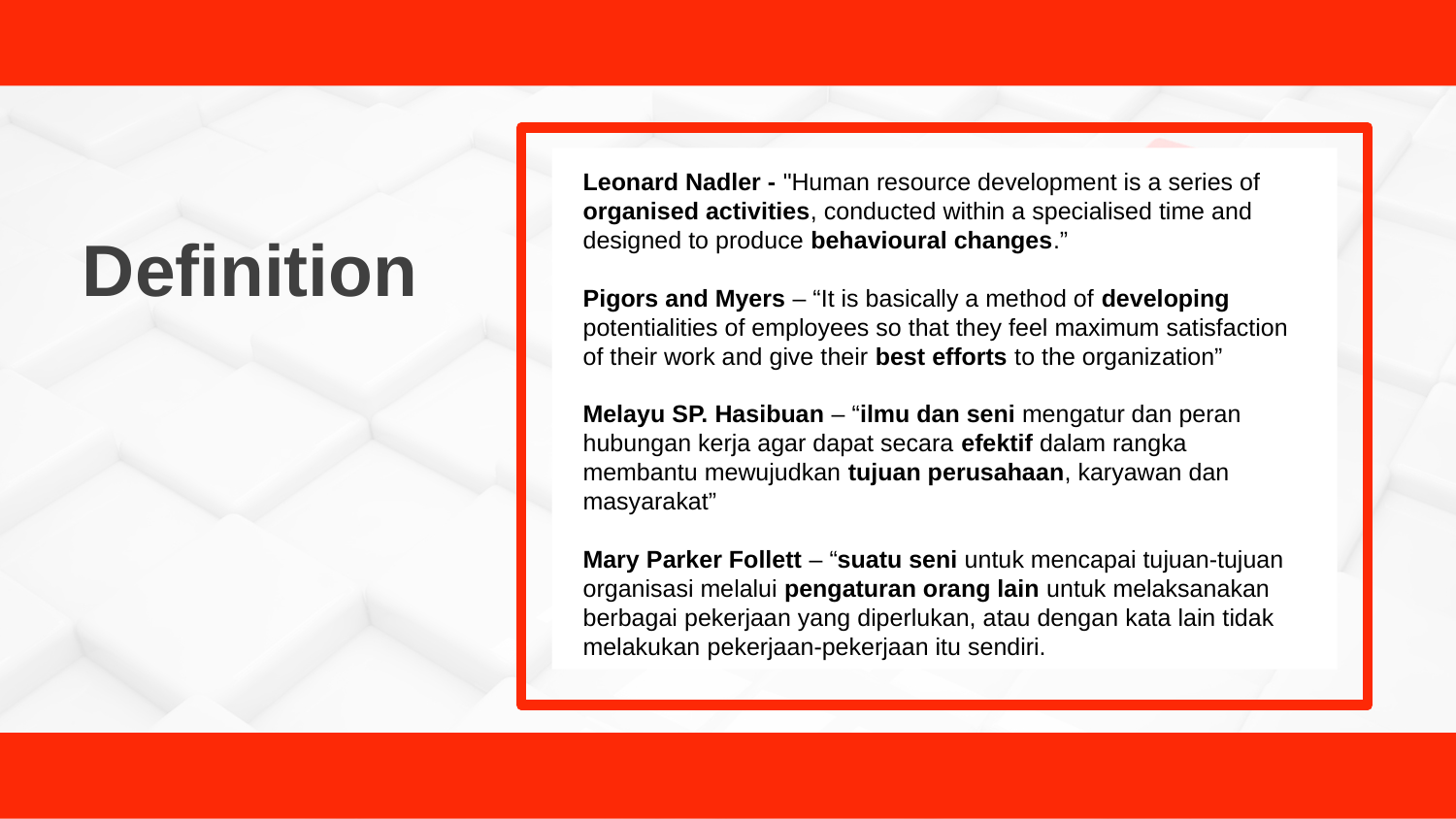

# Definition

Leonard Nadler - "Human resource development is a series of
organised activities, conducted within a specialised time and
designed to produce behavioural changes.”

Pigors and Myers – “It is basically a method of developing
potentialities of employees so that they feel maximum satisfaction of their work and give their best efforts to the organization”

Melayu SP. Hasibuan – “ilmu dan seni mengatur dan peran        hubungan kerja agar dapat secara efektif dalam rangka membantu mewujudkan tujuan perusahaan, karyawan dan masyarakat”

Mary Parker Follett – “suatu seni untuk mencapai tujuan-tujuan
organisasi melalui pengaturan orang lain untuk melaksanakan
berbagai pekerjaan yang diperlukan, atau dengan kata lain tidak
melakukan pekerjaan-pekerjaan itu sendiri.